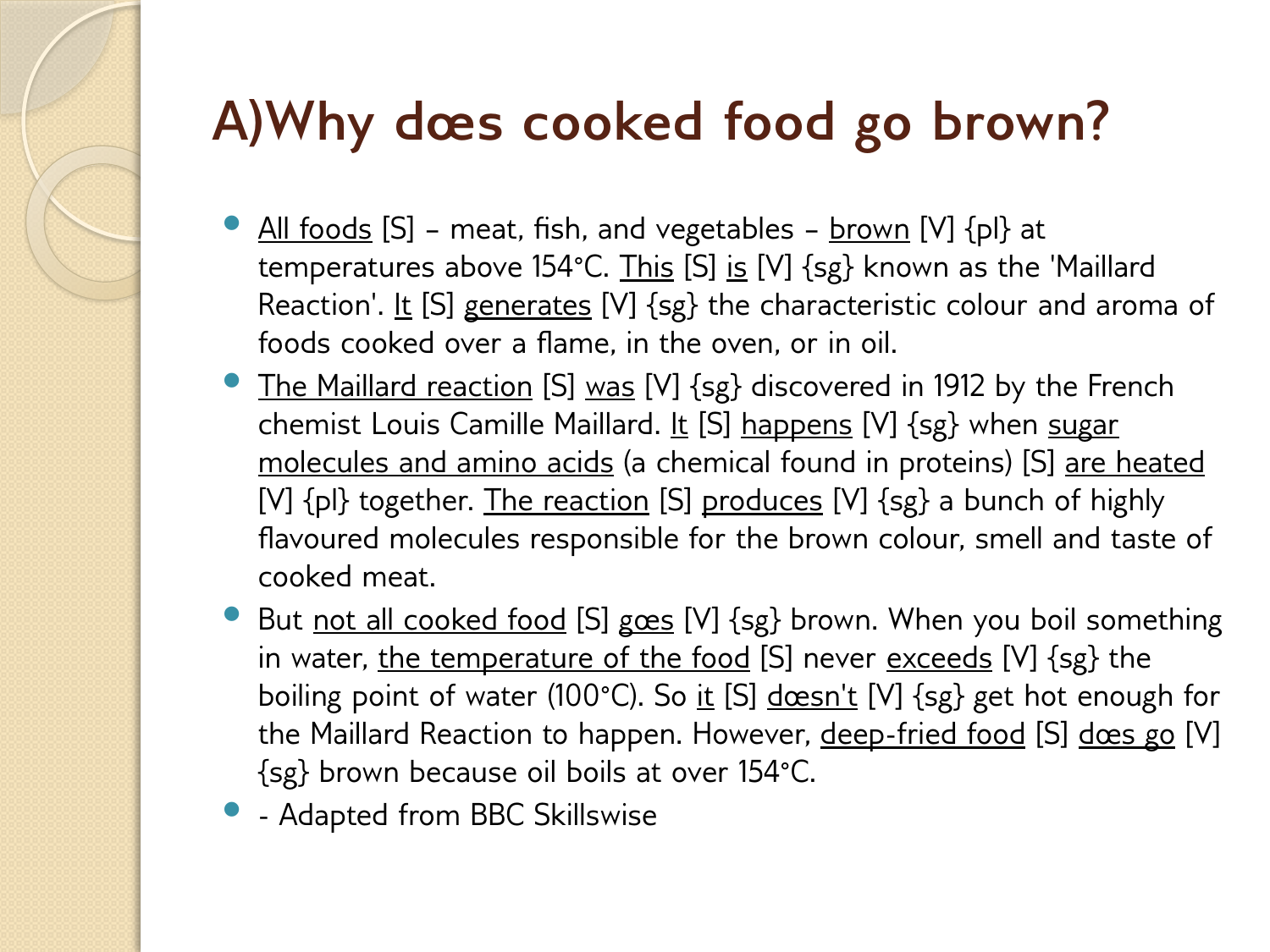

# A)Why does cooked food go brown?
All foods [S] – meat, fish, and vegetables – brown [V] {pl} at temperatures above 154°C. This [S] is [V] {sg} known as the 'Maillard Reaction'. It [S] generates [V] {sg} the characteristic colour and aroma of foods cooked over a flame, in the oven, or in oil.
The Maillard reaction [S] was [V] {sg} discovered in 1912 by the French chemist Louis Camille Maillard. It [S] happens [V] {sg} when sugar molecules and amino acids (a chemical found in proteins) [S] are heated [V] {pl} together. The reaction [S] produces [V] {sg} a bunch of highly flavoured molecules responsible for the brown colour, smell and taste of cooked meat.
But not all cooked food [S] goes [V] {sg} brown. When you boil something in water, the temperature of the food [S] never exceeds [V] {sg} the boiling point of water (100°C). So it [S] doesn't [V] {sg} get hot enough for the Maillard Reaction to happen. However, deep-fried food [S] does go [V] {sg} brown because oil boils at over 154°C.
- Adapted from BBC Skillswise